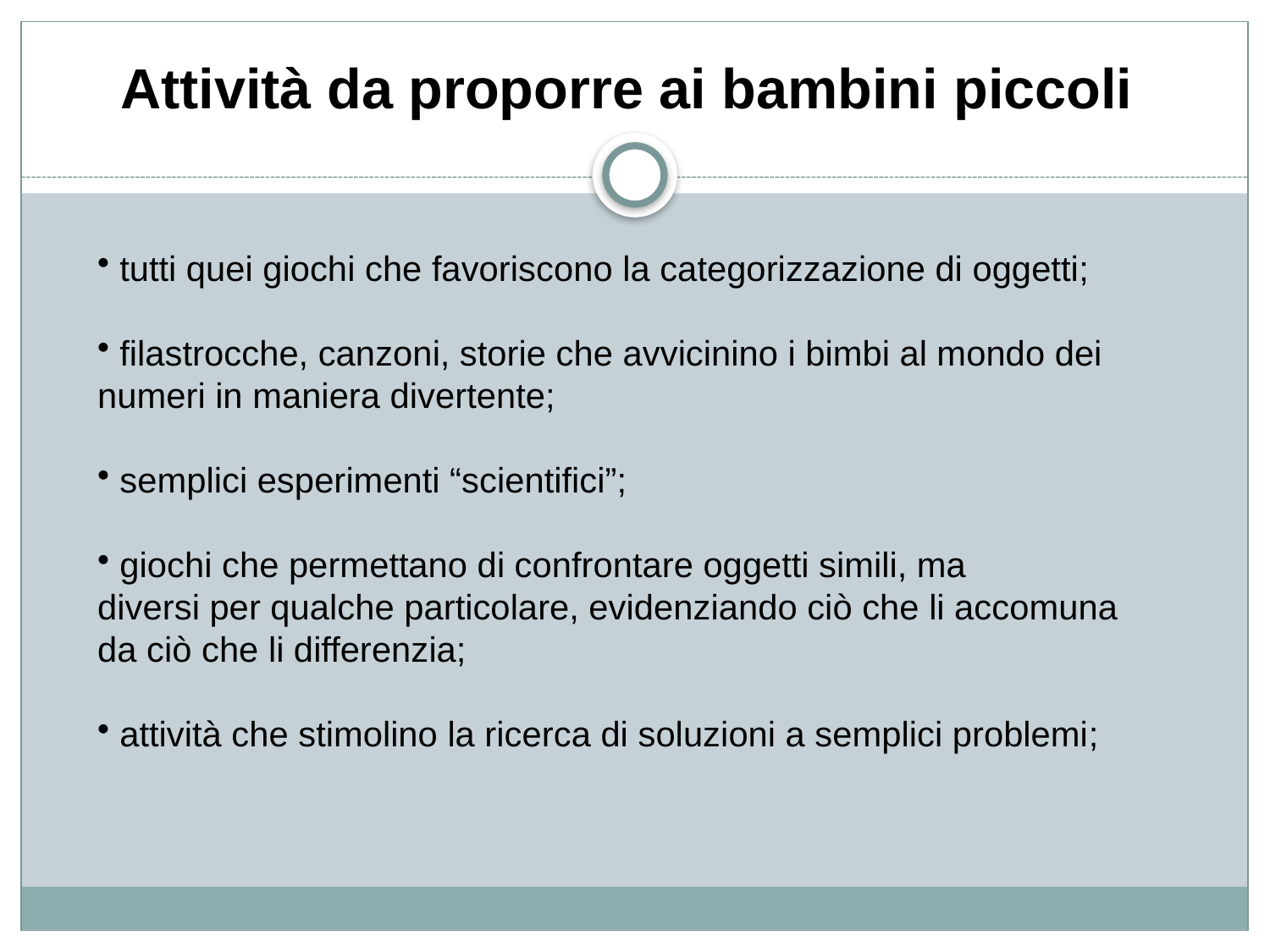

Attività da proporre ai bambini piccoli

 tutti quei giochi che favoriscono la categorizzazione di oggetti;

 filastrocche, canzoni, storie che avvicinino i bimbi al mondo dei numeri in maniera divertente;

 semplici esperimenti “scientifici”;

 giochi che permettano di confrontare oggetti simili, ma
diversi per qualche particolare, evidenziando ciò che li accomuna da ciò che li differenzia;

 attività che stimolino la ricerca di soluzioni a semplici problemi;